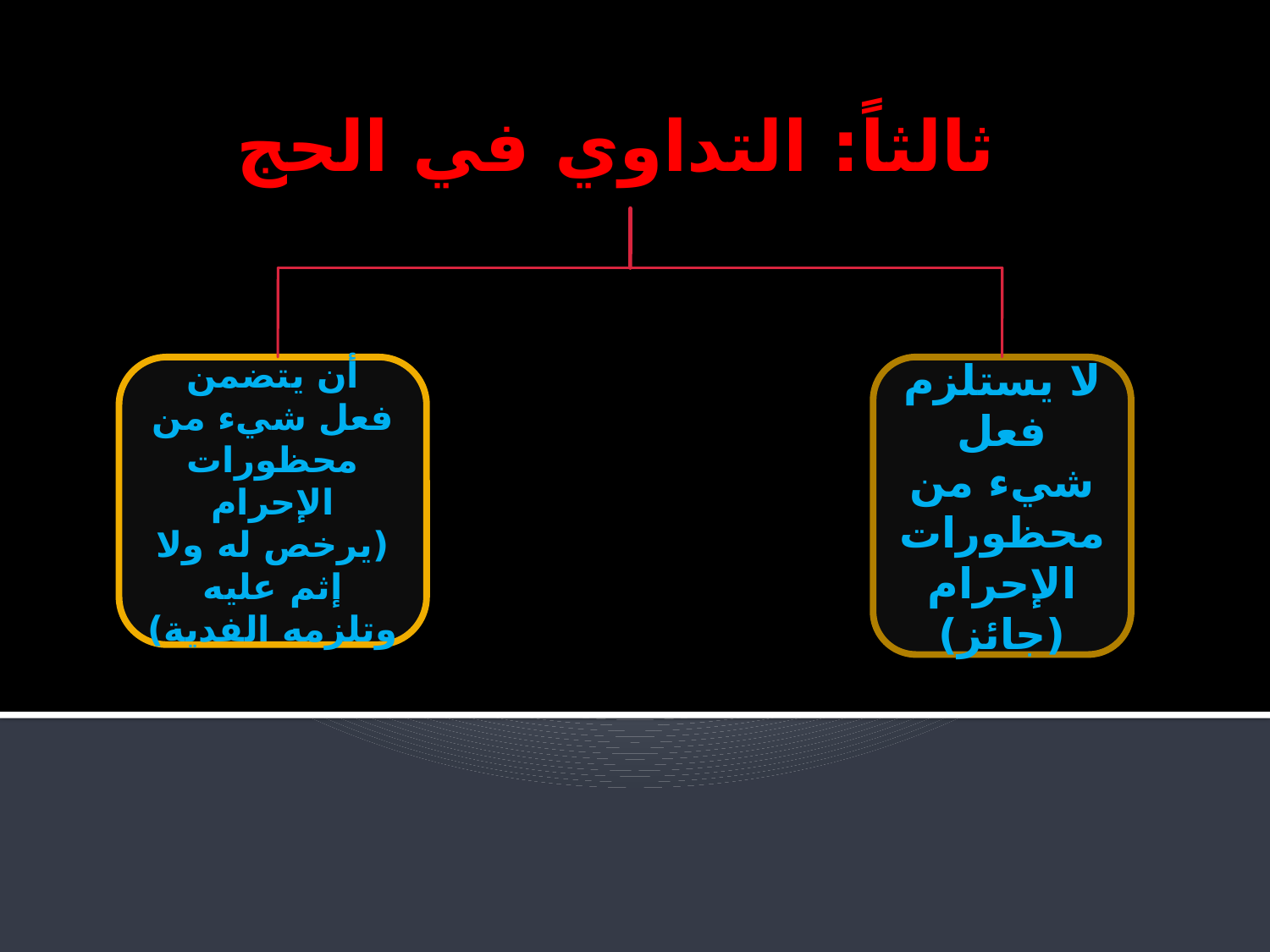

ثالثاً: التداوي في الحج

أن يتضمن فعل شيء من محظورات الإحرام (يرخص له ولا إثم عليه وتلزمه الفدية)
لا يستلزم فعل شيء من محظورات الإحرام (جائز)